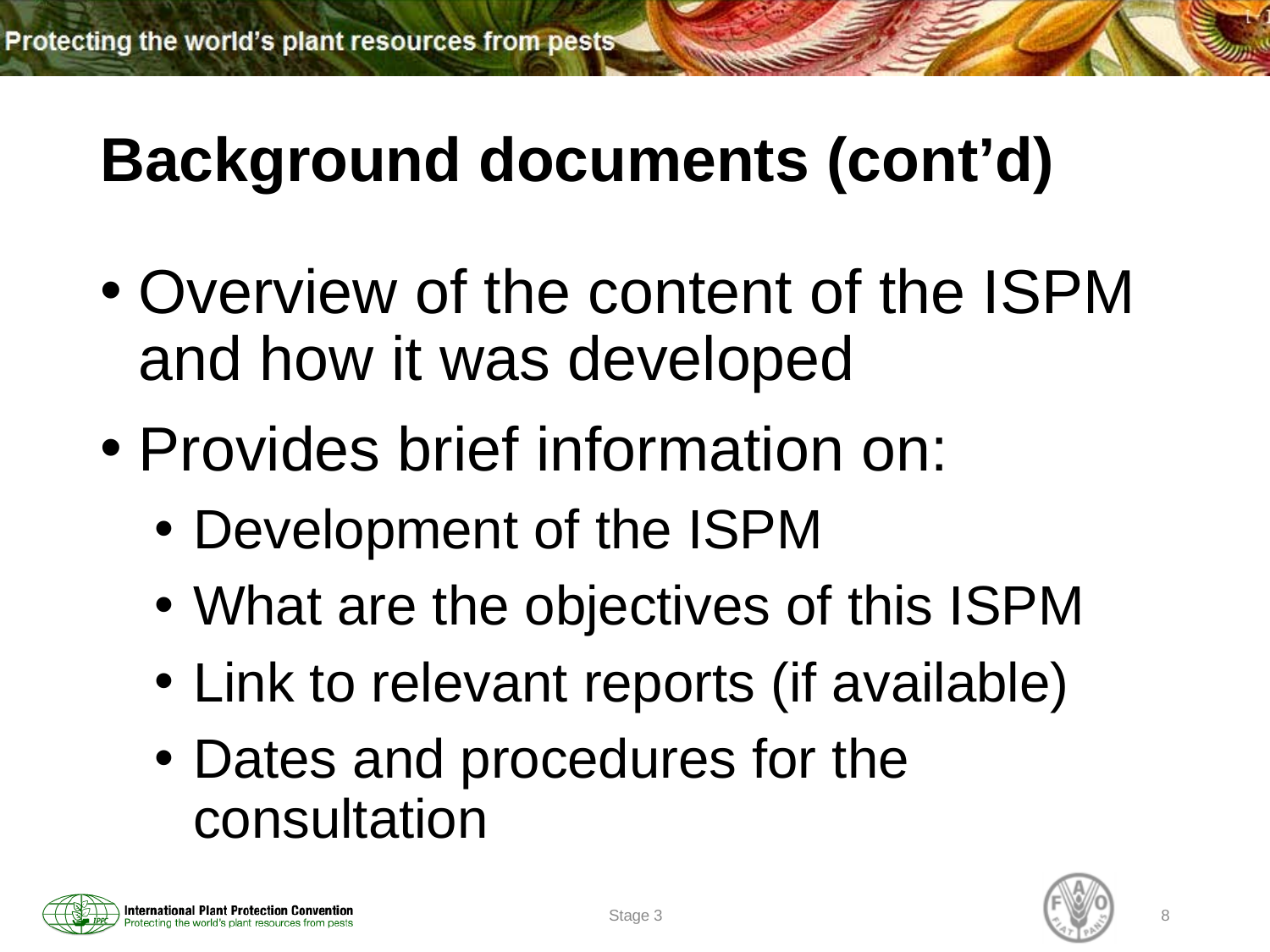

# Background documents (cont’d)
Overview of the content of the ISPM and how it was developed
Provides brief information on:
Development of the ISPM
What are the objectives of this ISPM
Link to relevant reports (if available)
Dates and procedures for the consultation
Stage 3
8